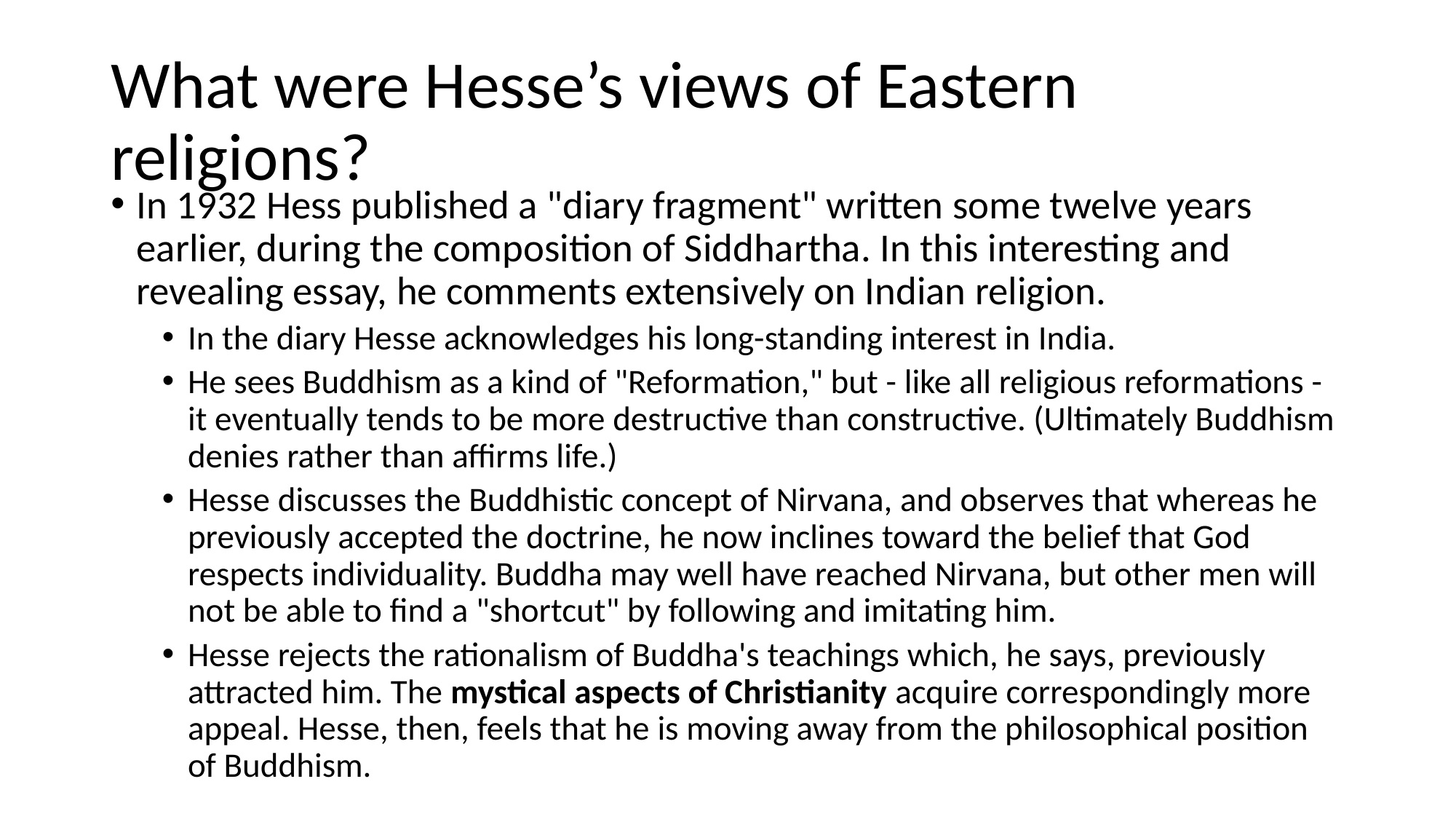

# What were Hesse’s views of Eastern religions?
In 1932 Hess published a "diary fragment" written some twelve years earlier, during the composition of Siddhartha. In this interesting and revealing essay, he comments extensively on Indian religion.
In the diary Hesse acknowledges his long-standing interest in India.
He sees Buddhism as a kind of "Reformation," but - like all religious reformations - it eventually tends to be more destructive than constructive. (Ultimately Buddhism denies rather than affirms life.)
Hesse discusses the Buddhistic concept of Nirvana, and observes that whereas he previously accepted the doctrine, he now inclines toward the belief that God respects individuality. Buddha may well have reached Nirvana, but other men will not be able to find a "shortcut" by following and imitating him.
Hesse rejects the rationalism of Buddha's teachings which, he says, previously attracted him. The mystical aspects of Christianity acquire correspondingly more appeal. Hesse, then, feels that he is moving away from the philosophical position of Buddhism.